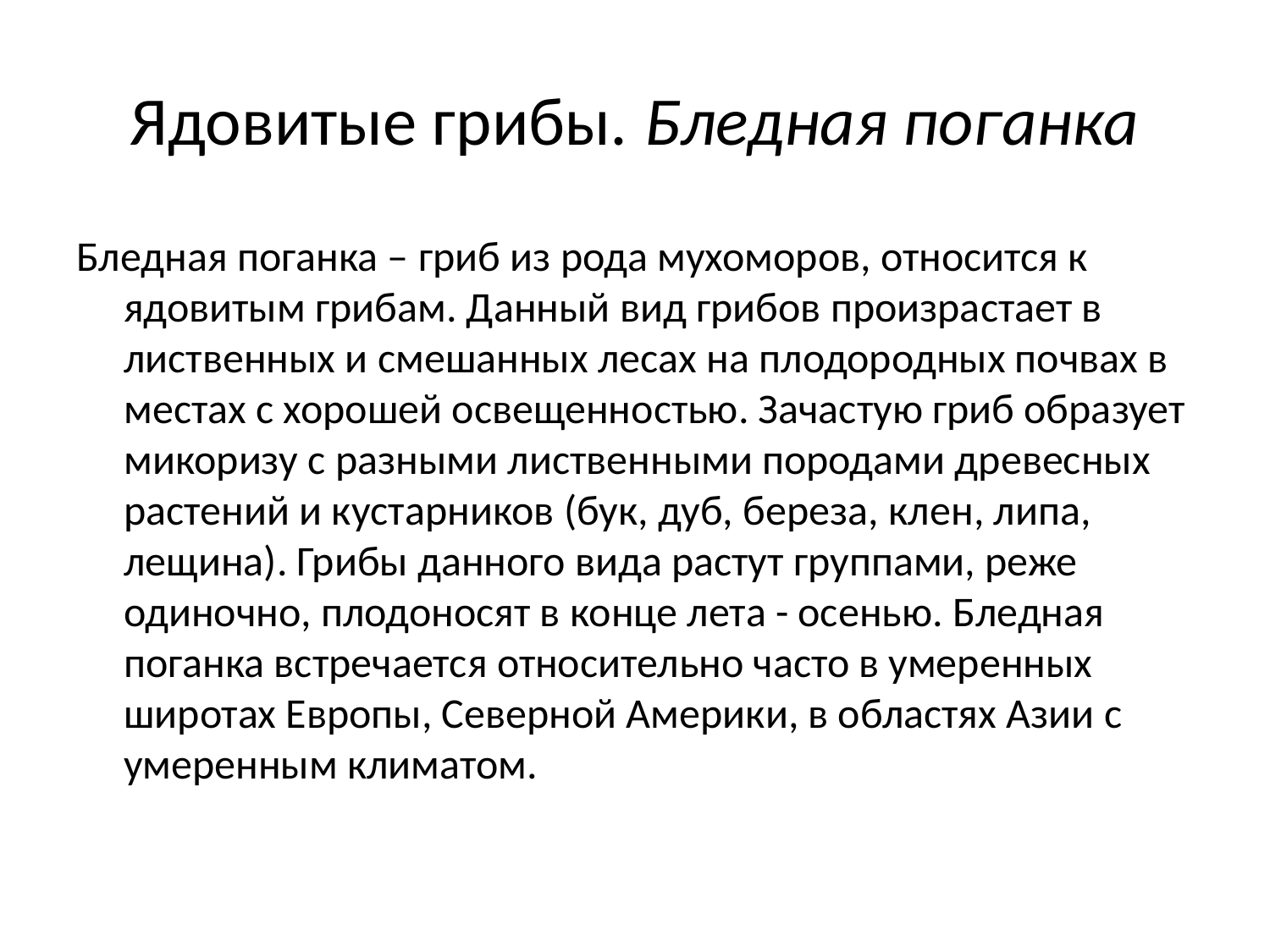

# Ядовитые грибы. Бледная поганка
Бледная поганка – гриб из рода мухоморов, относится к ядовитым грибам. Данный вид грибов произрастает в лиственных и смешанных лесах на плодородных почвах в местах с хорошей освещенностью. Зачастую гриб образует микоризу с разными лиственными породами древесных растений и кустарников (бук, дуб, береза, клен, липа, лещина). Грибы данного вида растут группами, реже одиночно, плодоносят в конце лета - осенью. Бледная поганка встречается относительно часто в умеренных широтах Европы, Северной Америки, в областях Азии с умеренным климатом.